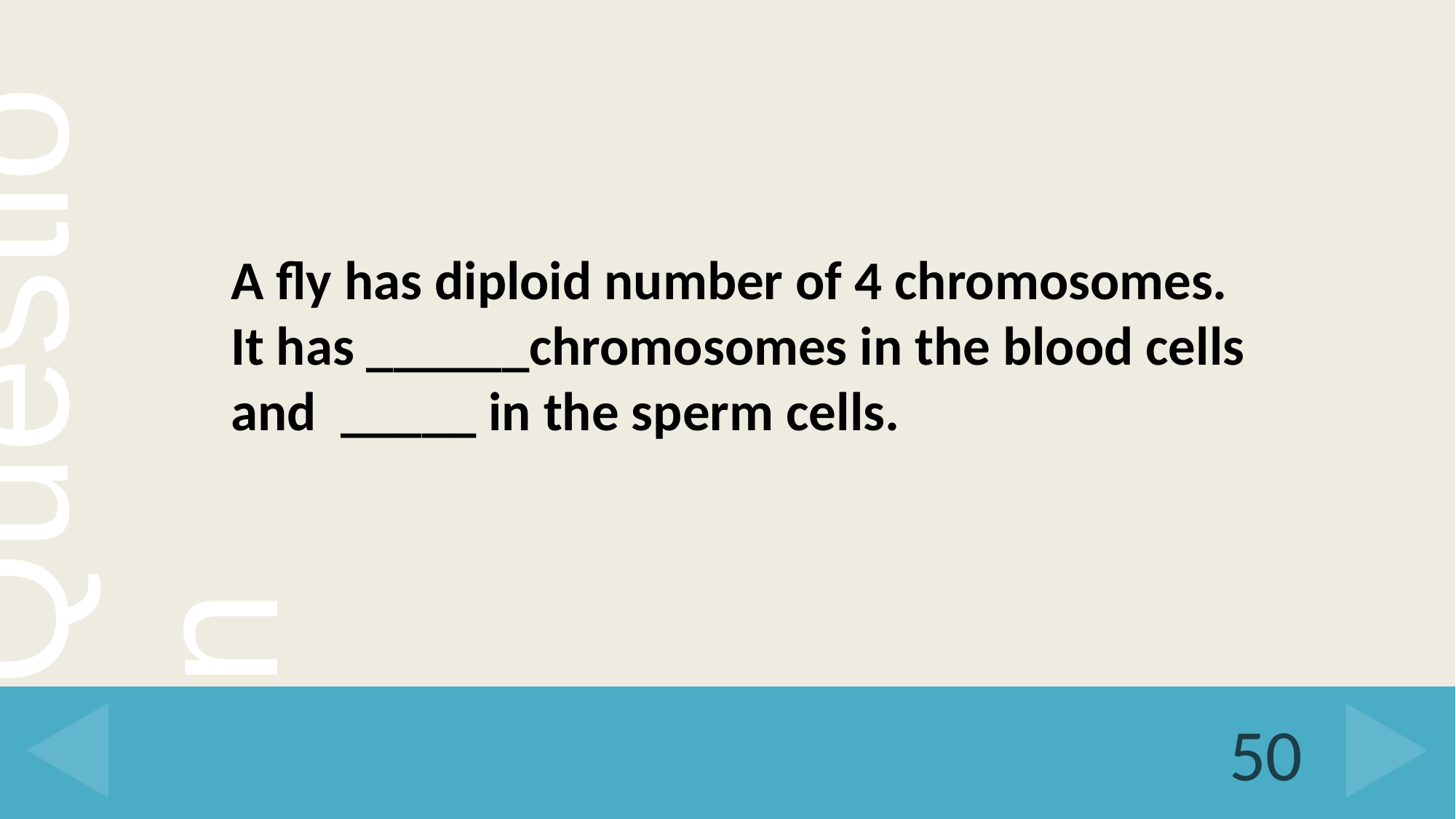

A fly has diploid number of 4 chromosomes.
It has ______chromosomes in the blood cells and  _____ in the sperm cells.
50